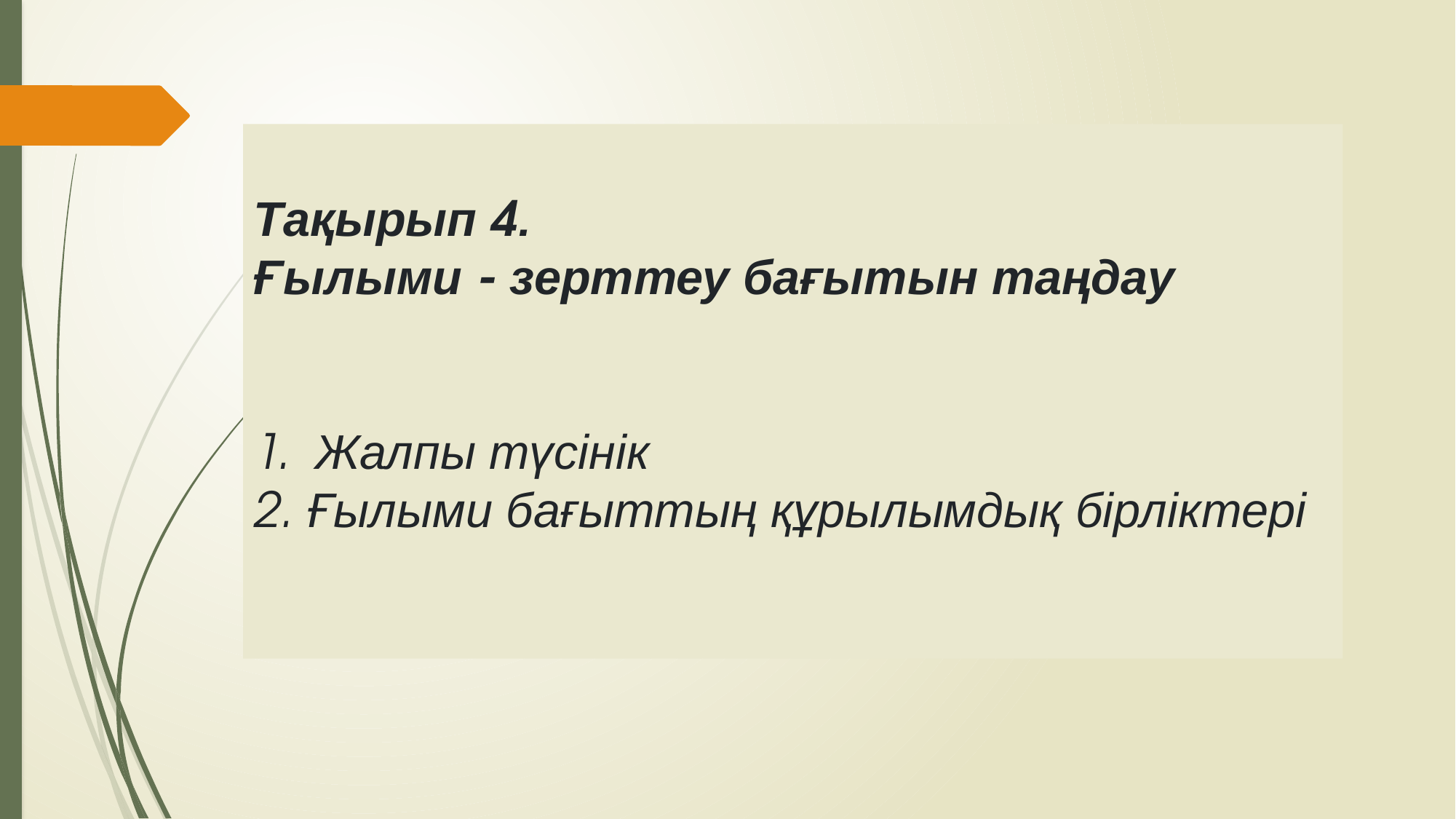

Тақырып 4.
Ғылыми - зерттеу бағытын таңдау

Жалпы түсінік
2. Ғылыми бағыттың құрылымдық бірліктері